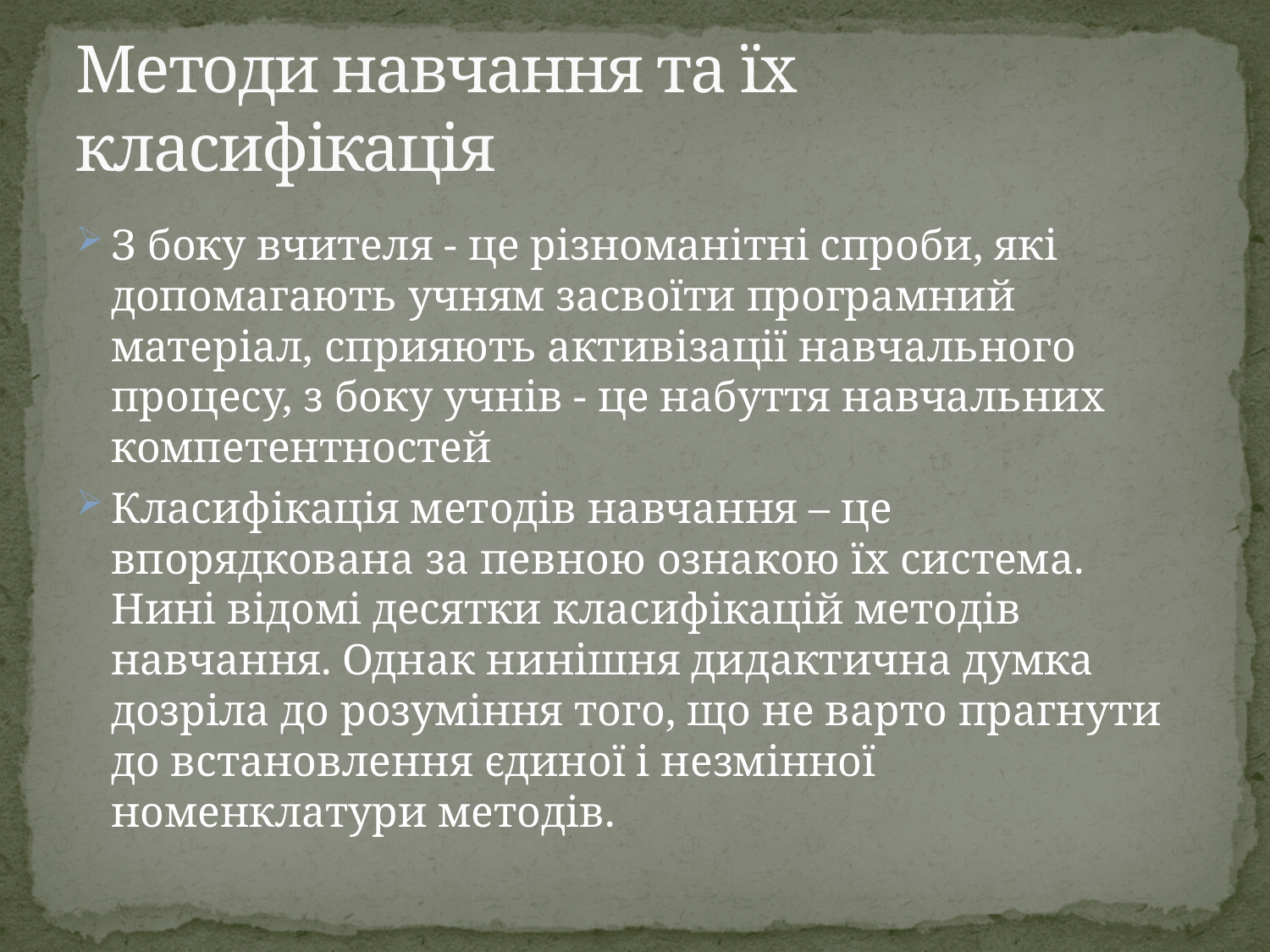

# Методи навчання та їх класифікація
З боку вчителя - це різноманітні спроби, які допомагають учням засвоїти програмний матеріал, сприяють активізації навчального процесу, з боку учнів - це набуття навчальних компетентностей
Класифікація методів навчання – це впорядкована за певною ознакою їх система. Нині відомі десятки класифікацій методів навчання. Однак нинішня дидактична думка дозріла до розуміння того, що не варто прагнути до встановлення єдиної і незмінної номенклатури методів.